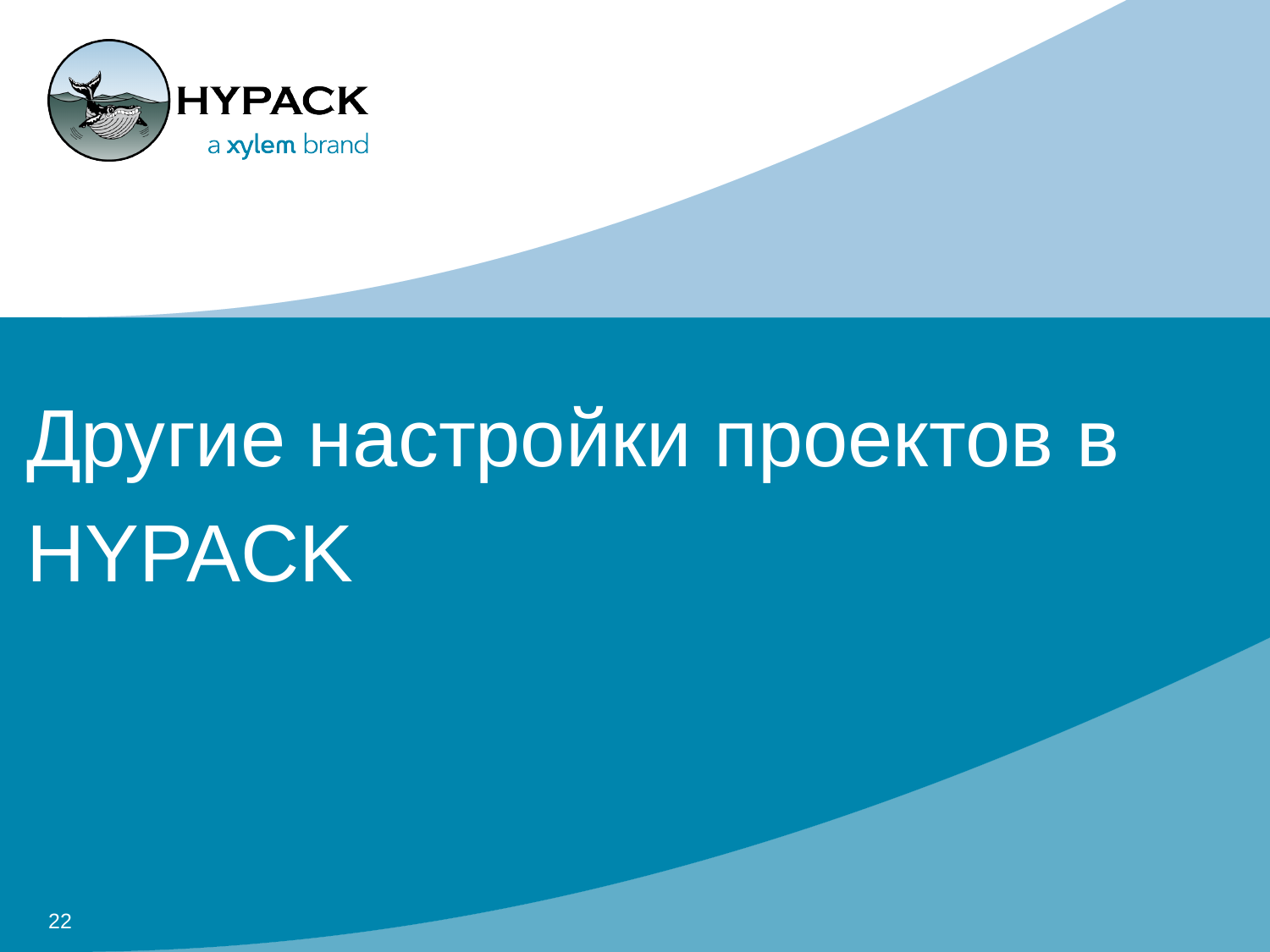

# Другие настройки проектов в HYPACK
22